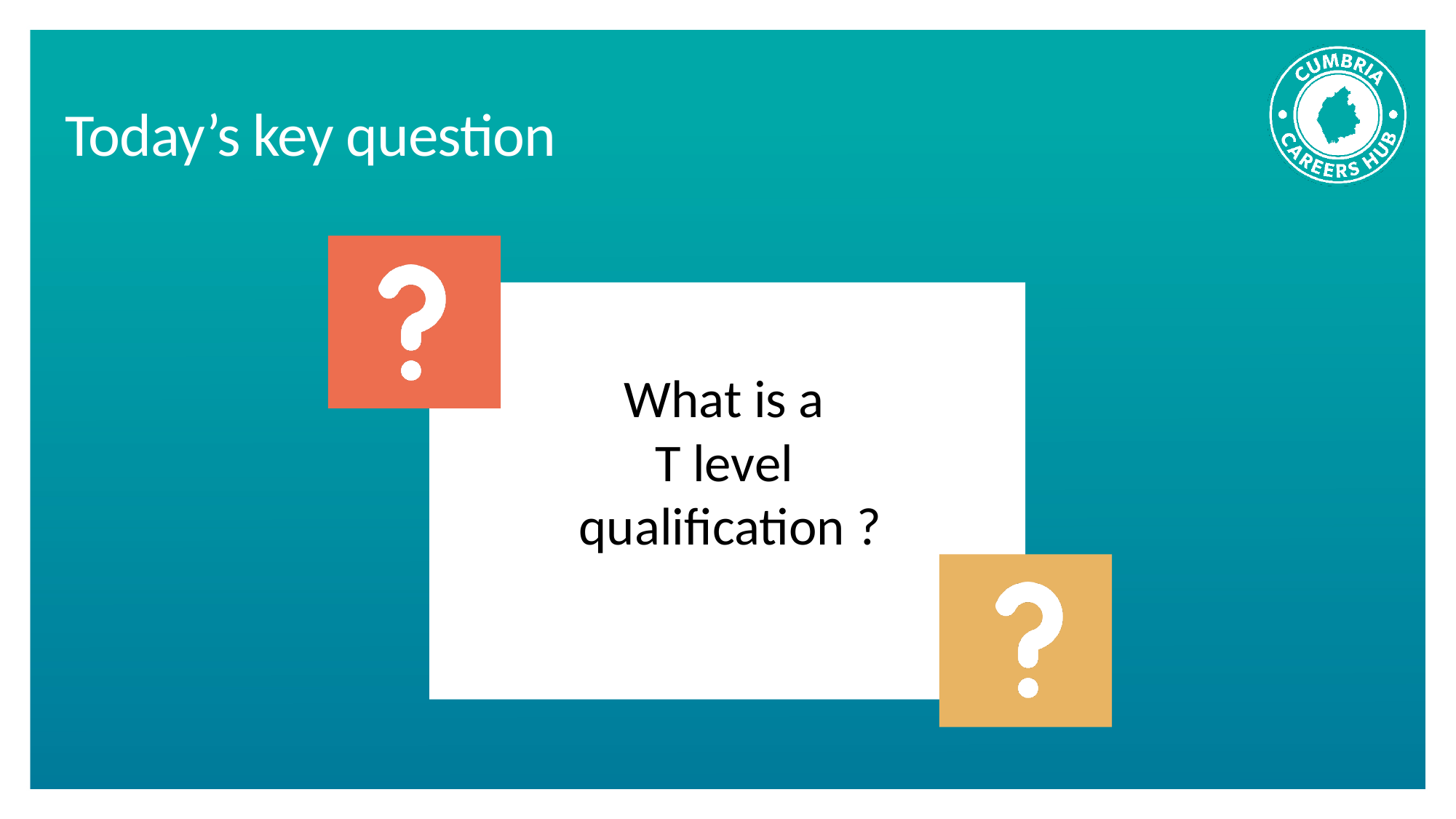

# Today’s key question
What is a
T level
qualification ?